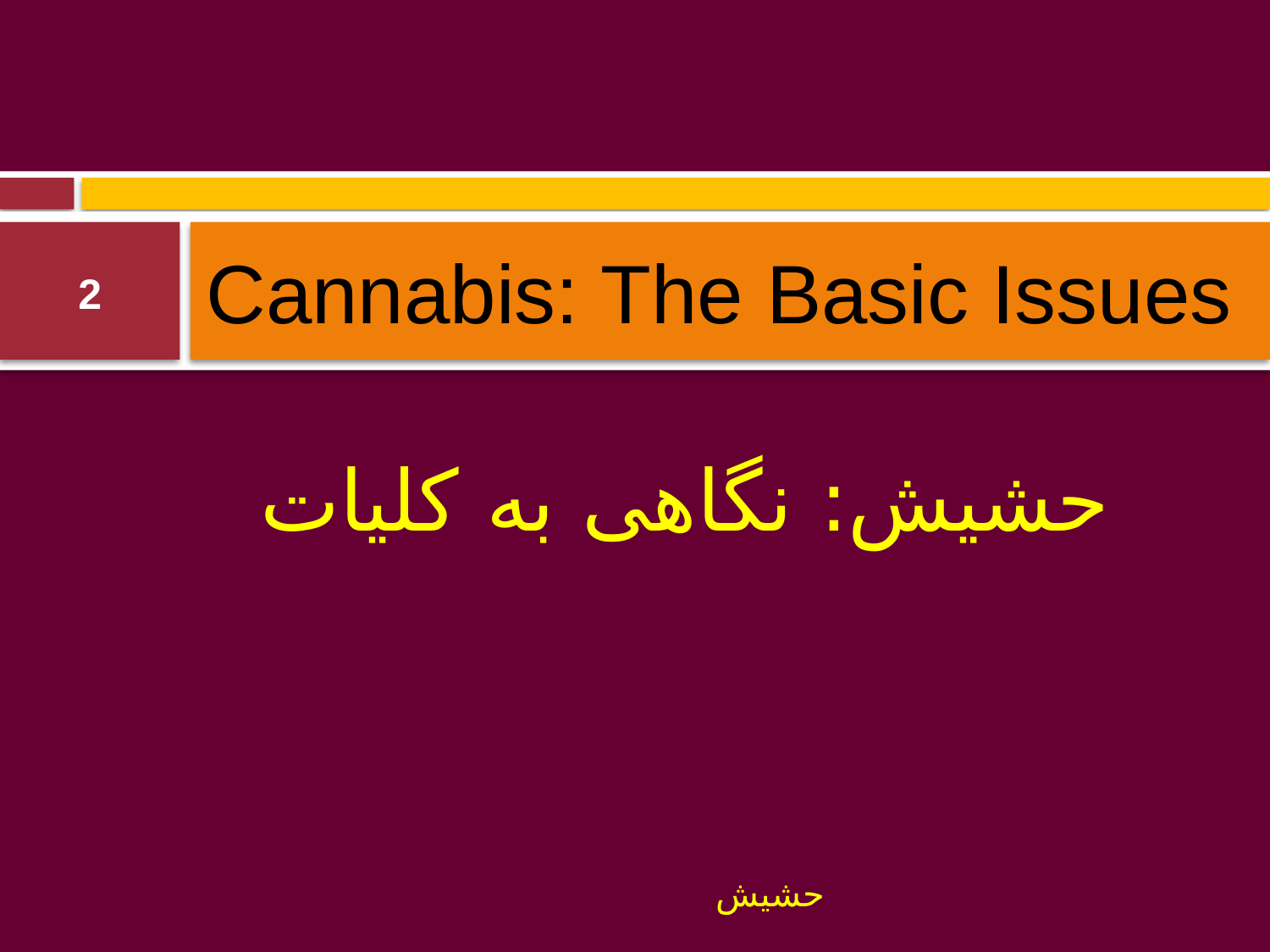

# Cannabis: The Basic Issues
2
حشیش: نگاهی به کلیات
حشیش